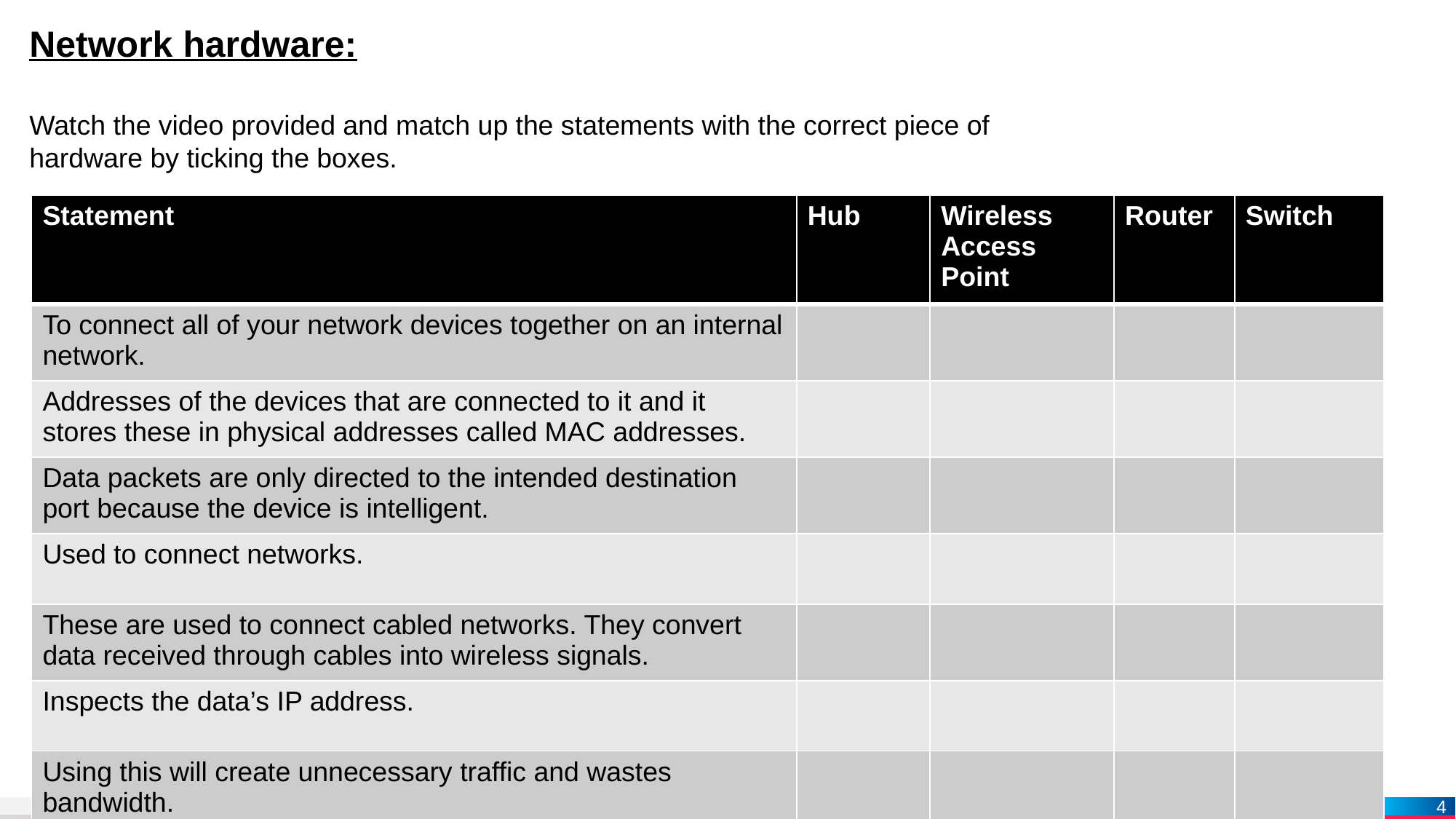

Network hardware:

Watch the video provided and match up the statements with the correct piece of hardware by ticking the boxes.
| Statement | Hub | Wireless Access Point | Router | Switch |
| --- | --- | --- | --- | --- |
| To connect all of your network devices together on an internal network. |  |  |  |  |
| Addresses of the devices that are connected to it and it stores these in physical addresses called MAC addresses. |  |  |  |  |
| Data packets are only directed to the intended destination port because the device is intelligent. |  |  |  |  |
| Used to connect networks. |  |  |  |  |
| These are used to connect cabled networks. They convert data received through cables into wireless signals. |  |  |  |  |
| Inspects the data’s IP address. |  |  |  |  |
| Using this will create unnecessary traffic and wastes bandwidth. |  |  |  |  |
4